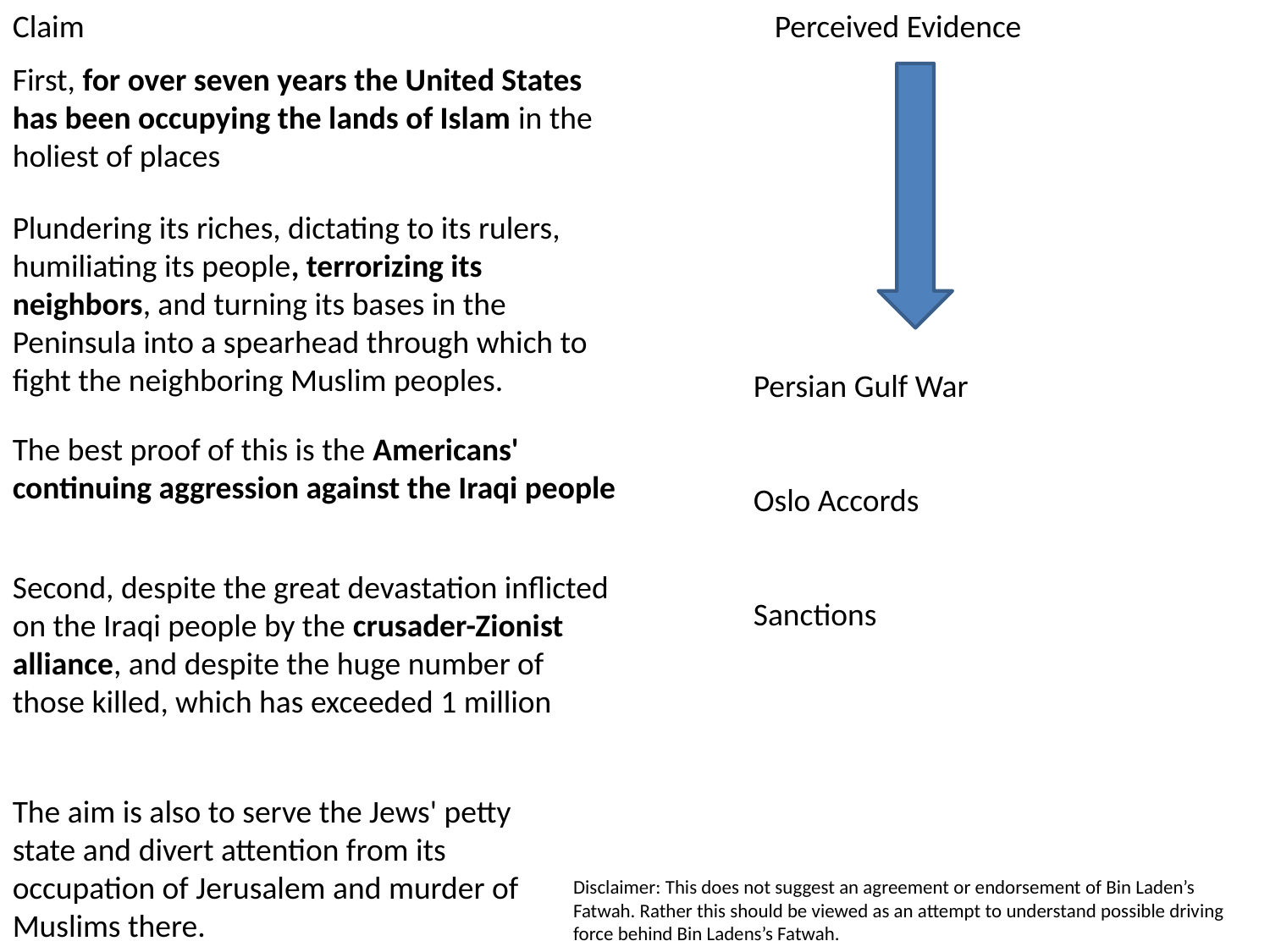

Claim						Perceived Evidence
First, for over seven years the United States has been occupying the lands of Islam in the holiest of places

Plundering its riches, dictating to its rulers, humiliating its people, terrorizing its neighbors, and turning its bases in the Peninsula into a spearhead through which to fight the neighboring Muslim peoples.
Persian Gulf War

Oslo Accords

Sanctions
The best proof of this is the Americans' continuing aggression against the Iraqi people
Second, despite the great devastation inflicted on the Iraqi people by the crusader-Zionist alliance, and despite the huge number of those killed, which has exceeded 1 million
The aim is also to serve the Jews' petty state and divert attention from its occupation of Jerusalem and murder of Muslims there.
Disclaimer: This does not suggest an agreement or endorsement of Bin Laden’s Fatwah. Rather this should be viewed as an attempt to understand possible driving force behind Bin Ladens’s Fatwah.